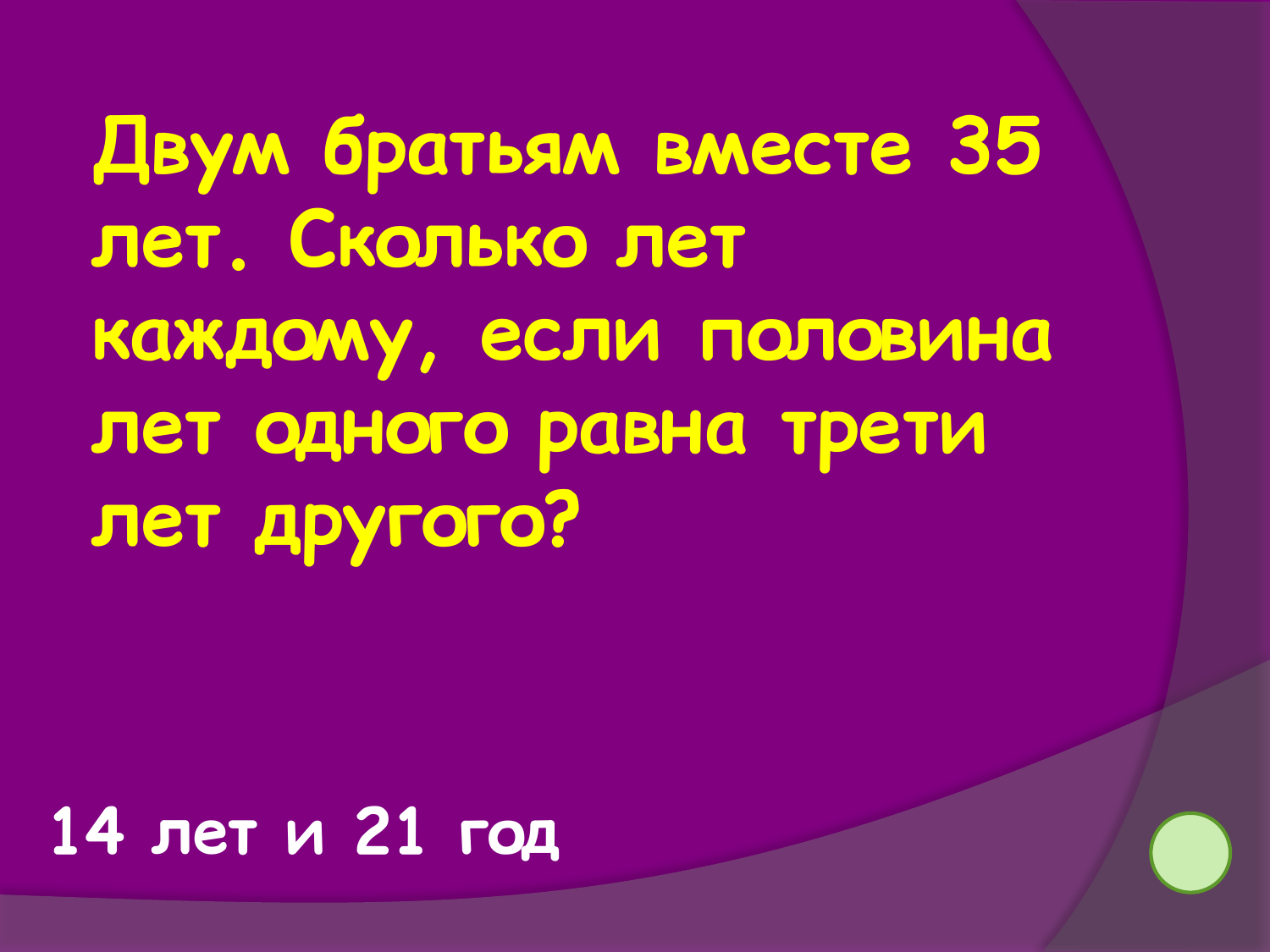

Двум братьям вместе 35 лет. Сколько лет каждому, если половина лет одного равна трети лет другого?
14 лет и 21 год